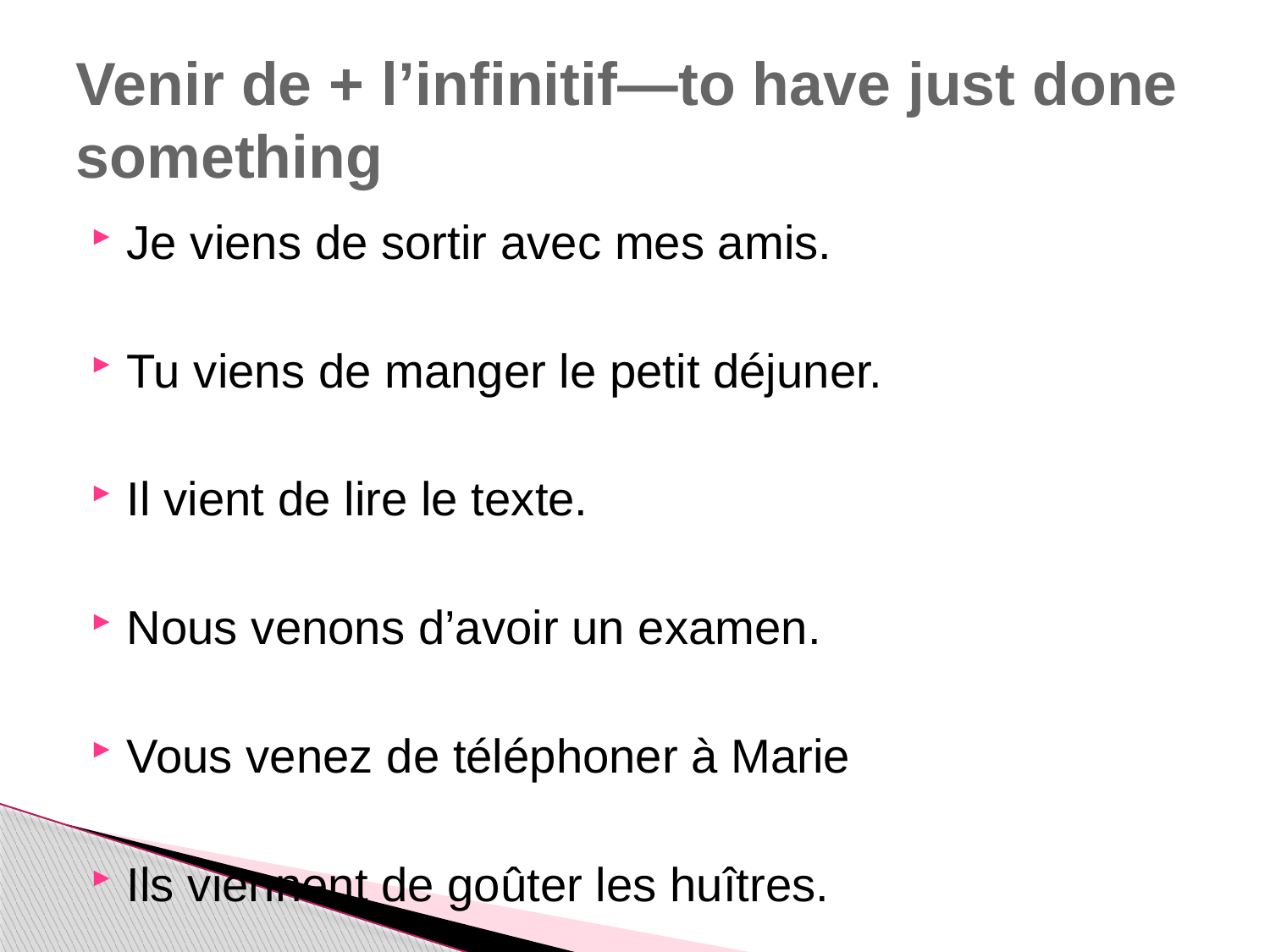

# Venir de + l’infinitif—to have just done something
Je viens de sortir avec mes amis.

Tu viens de manger le petit déjuner.

Il vient de lire le texte.

Nous venons d’avoir un examen.

Vous venez de téléphoner à Marie

Ils viennent de goûter les huîtres.